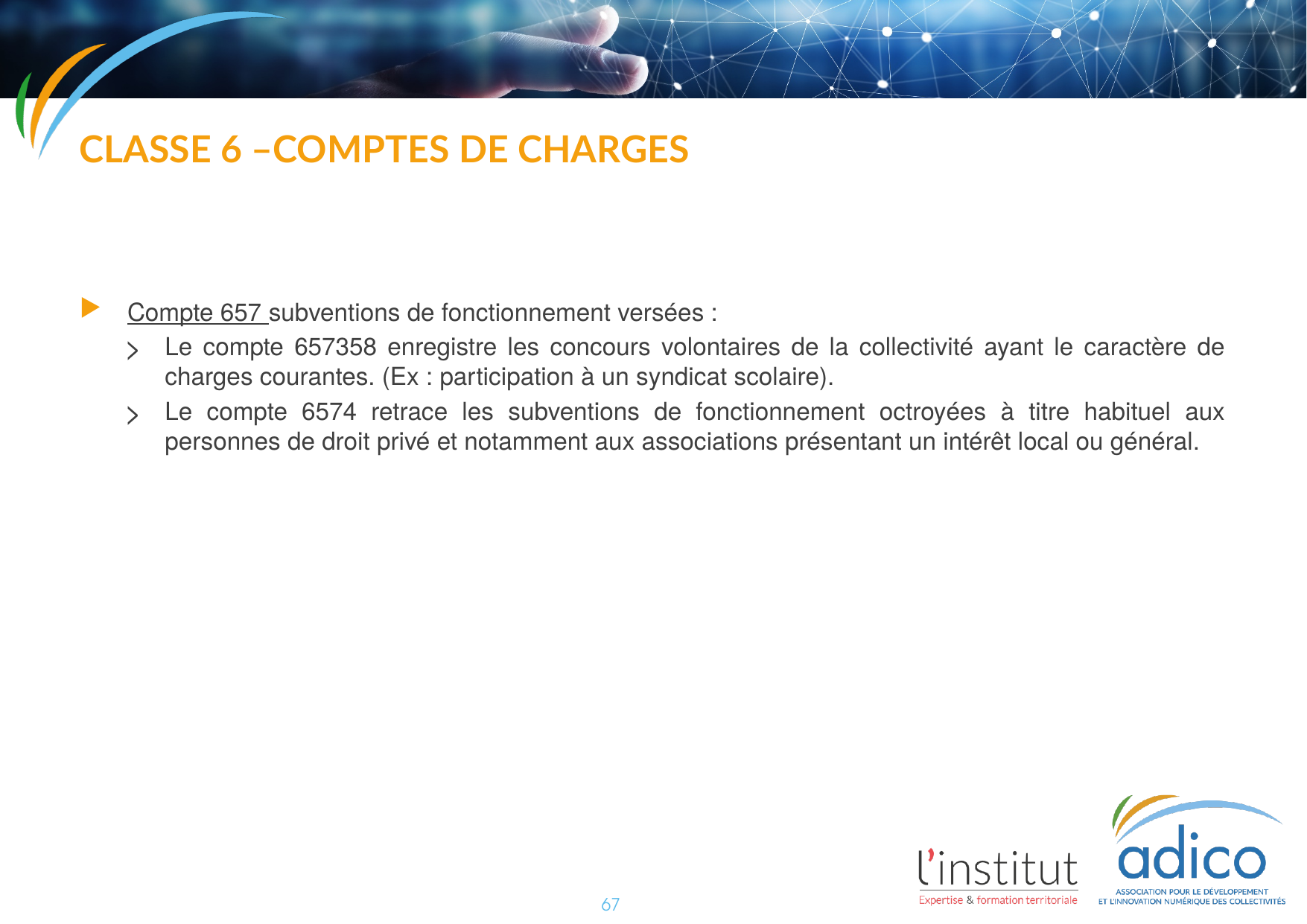

# Classe 6 –comptes de charges
Compte 657 subventions de fonctionnement versées :
Le compte 657358 enregistre les concours volontaires de la collectivité ayant le caractère de charges courantes. (Ex : participation à un syndicat scolaire).
Le compte 6574 retrace les subventions de fonctionnement octroyées à titre habituel aux personnes de droit privé et notamment aux associations présentant un intérêt local ou général.